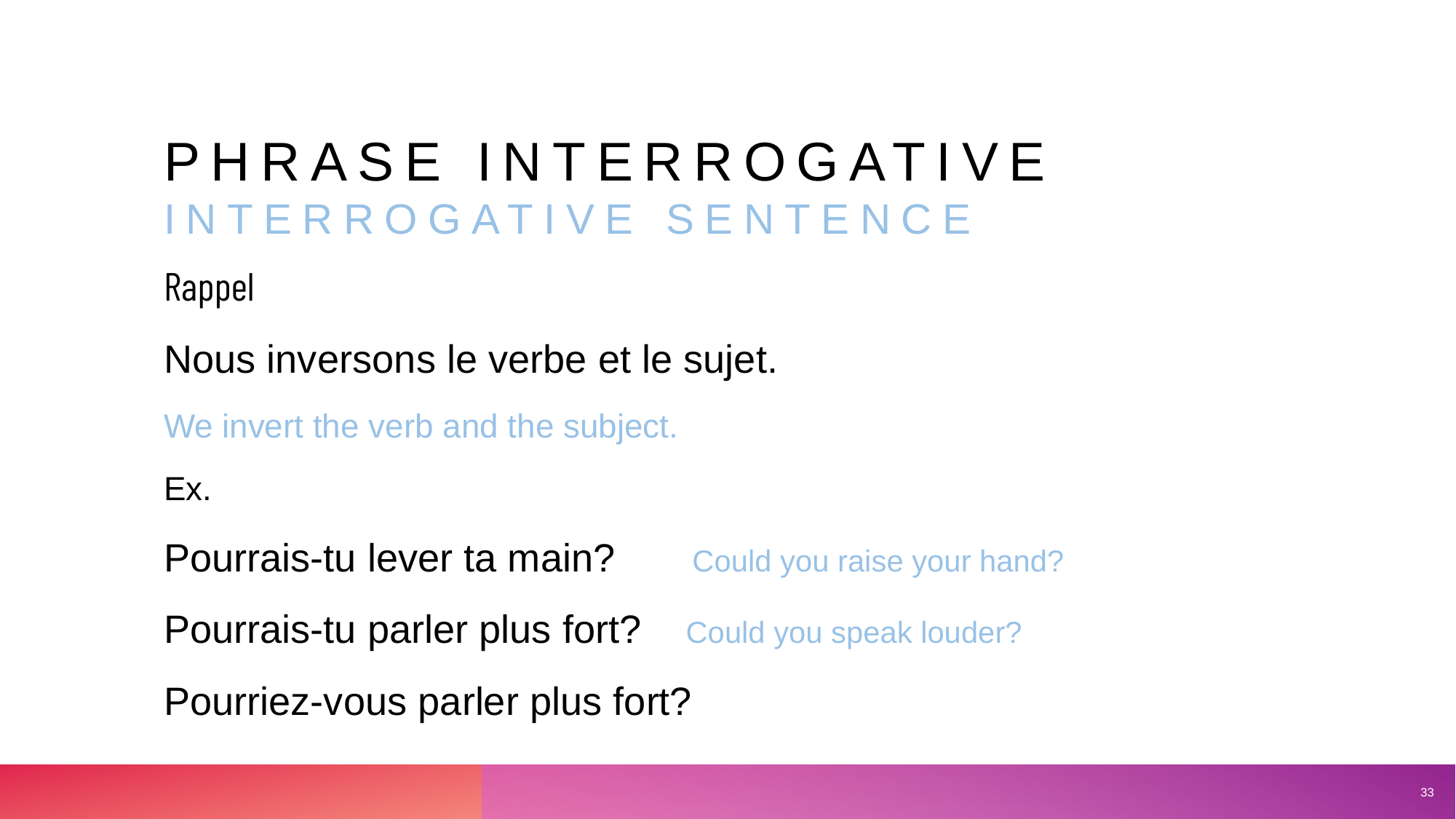

# Phrase interrogative Interrogative sentence
Rappel
Nous inversons le verbe et le sujet.
We invert the verb and the subject.
Ex.
Pourrais-tu lever ta main?       Could you raise your hand?
Pourrais-tu parler plus fort?    Could you speak louder?
Pourriez-vous parler plus fort?
33